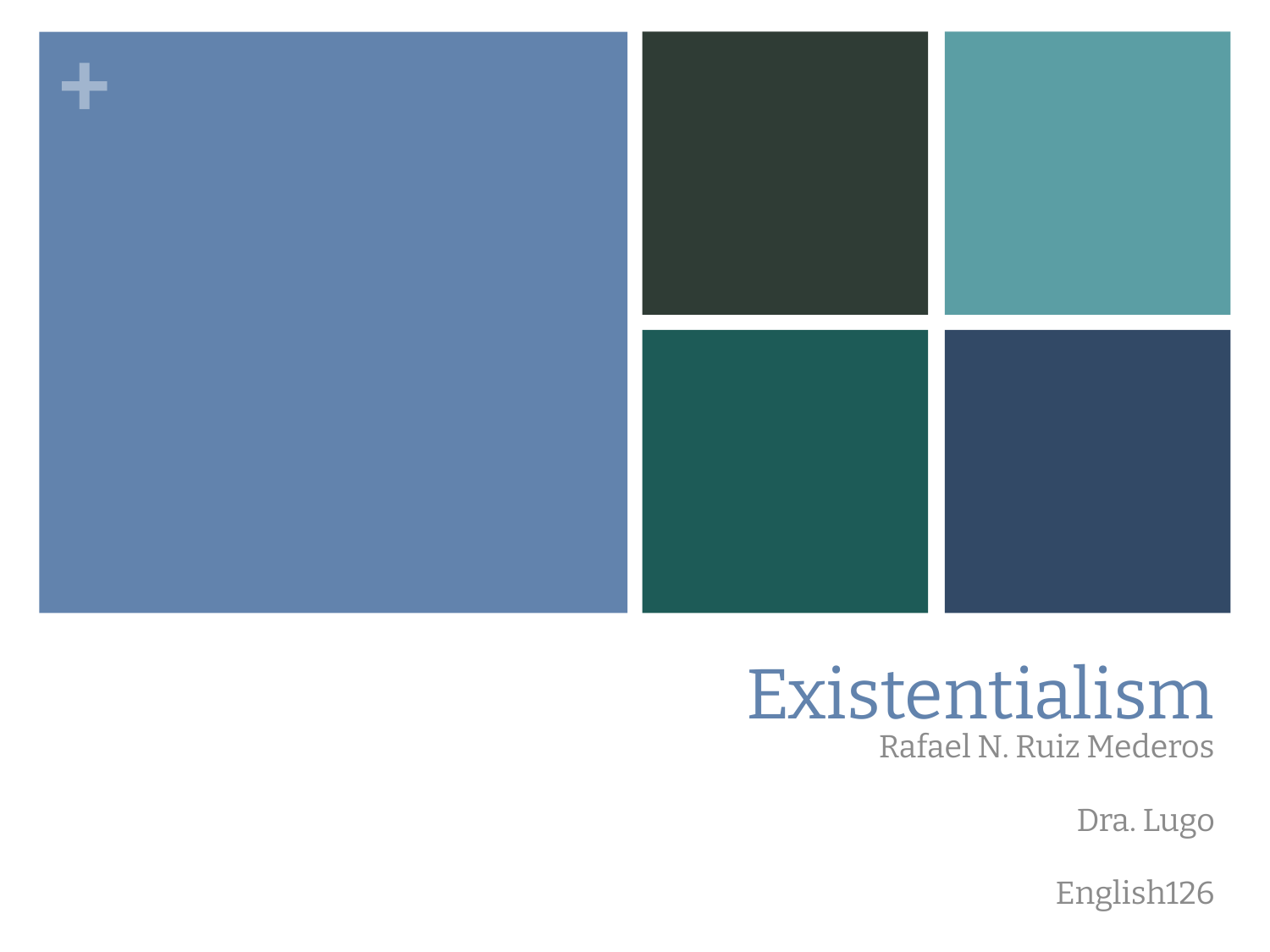

# Existentialism
Rafael N. Ruiz Mederos
Dra. Lugo
English126